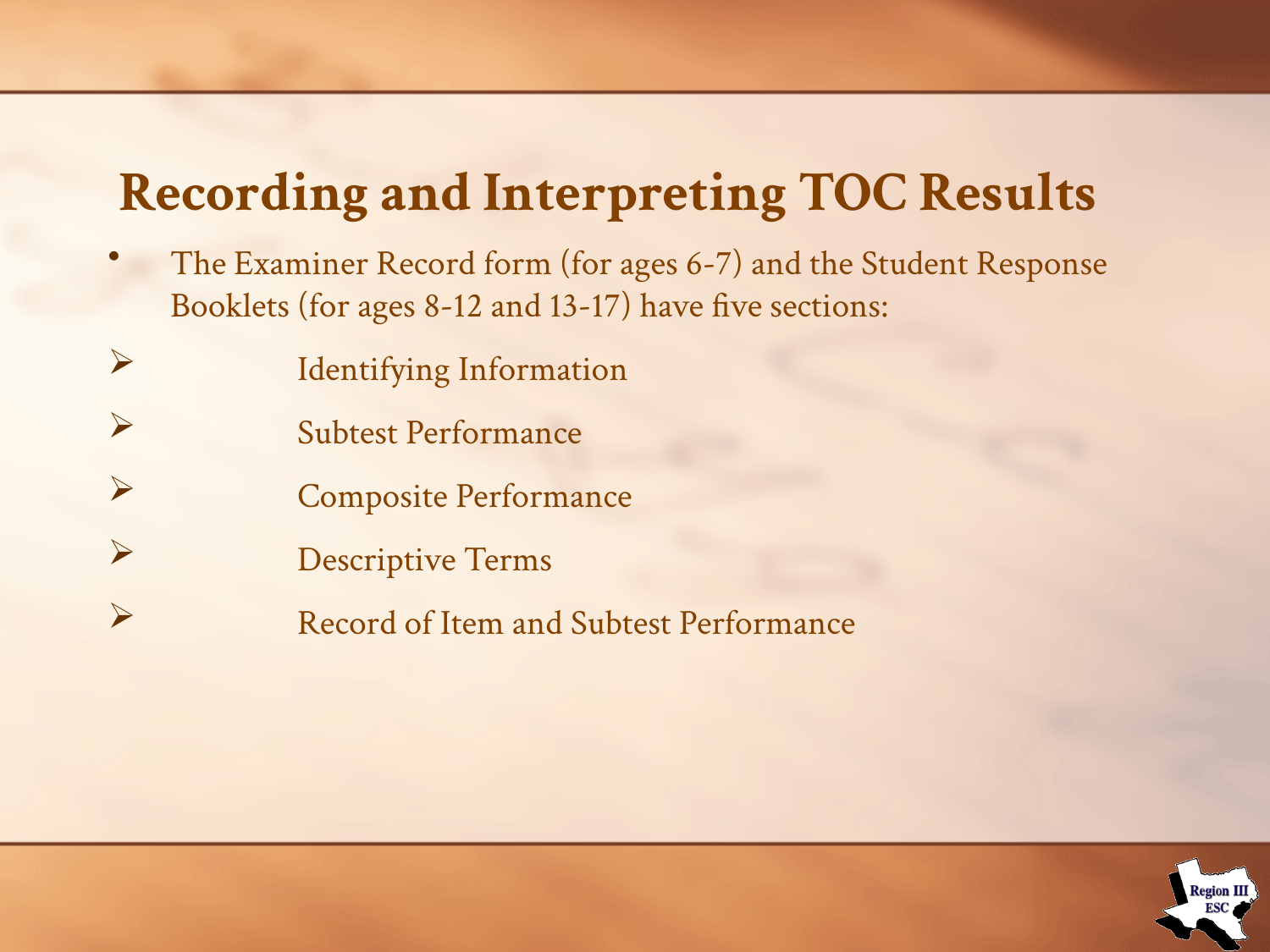

# Recording and Interpreting TOC Results
The Examiner Record form (for ages 6-7) and the Student Response Booklets (for ages 8-12 and 13-17) have five sections:
	Identifying Information
	Subtest Performance
	Composite Performance
	Descriptive Terms
	Record of Item and Subtest Performance